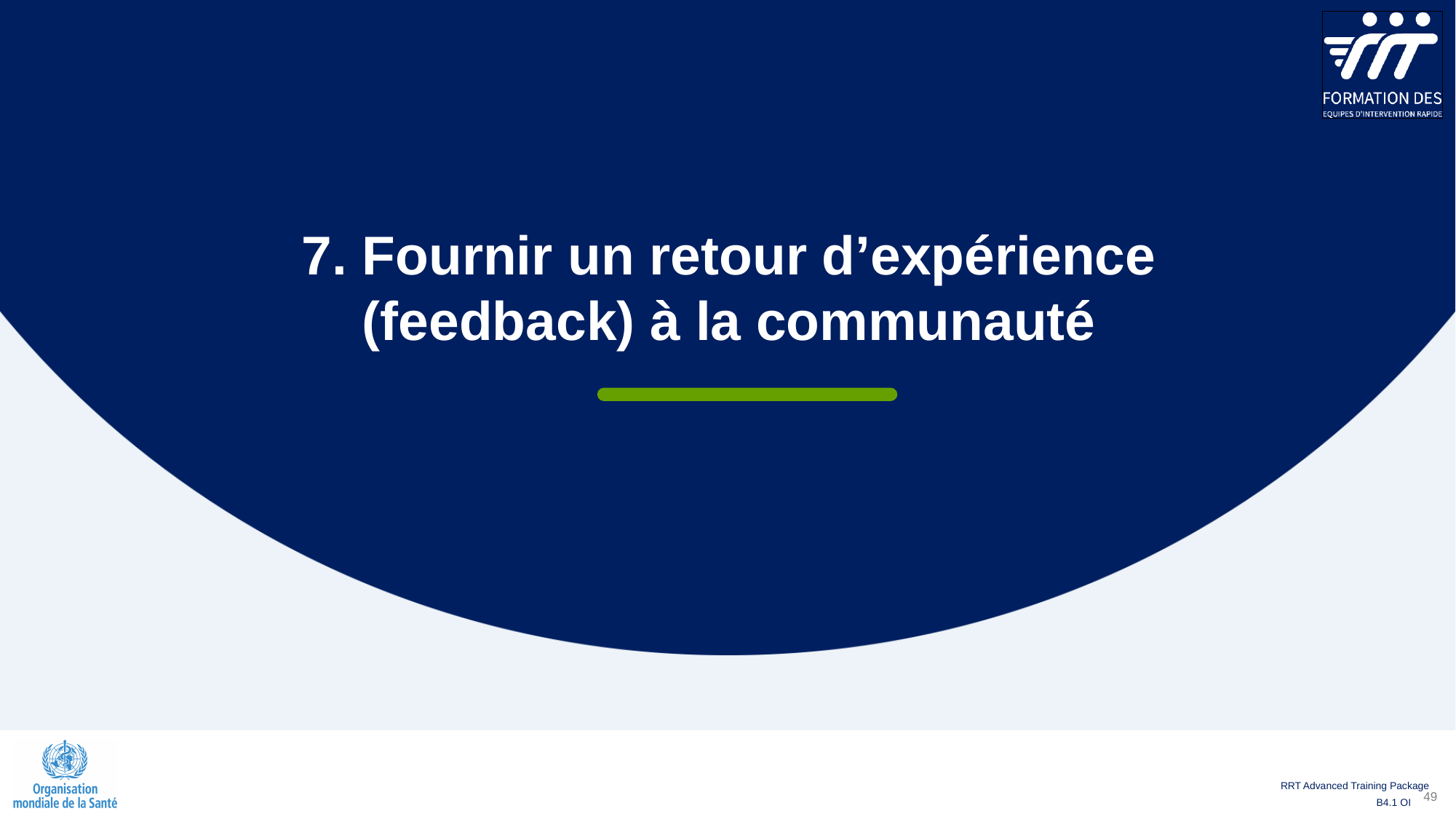

7. Fournir un retour d’expérience (feedback) à la communauté